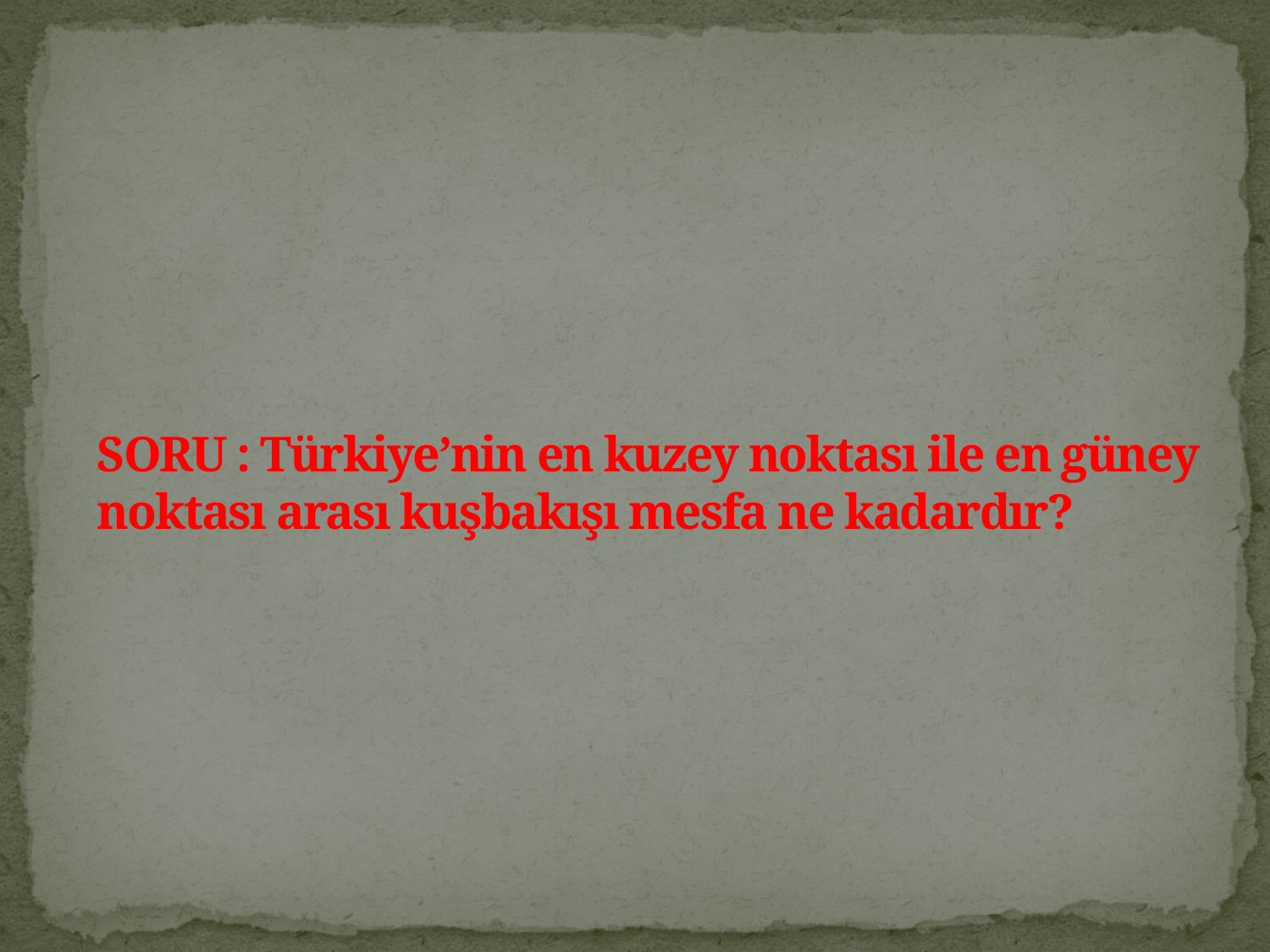

# SORU : Türkiye’nin en kuzey noktası ile en güney noktası arası kuşbakışı mesfa ne kadardır?